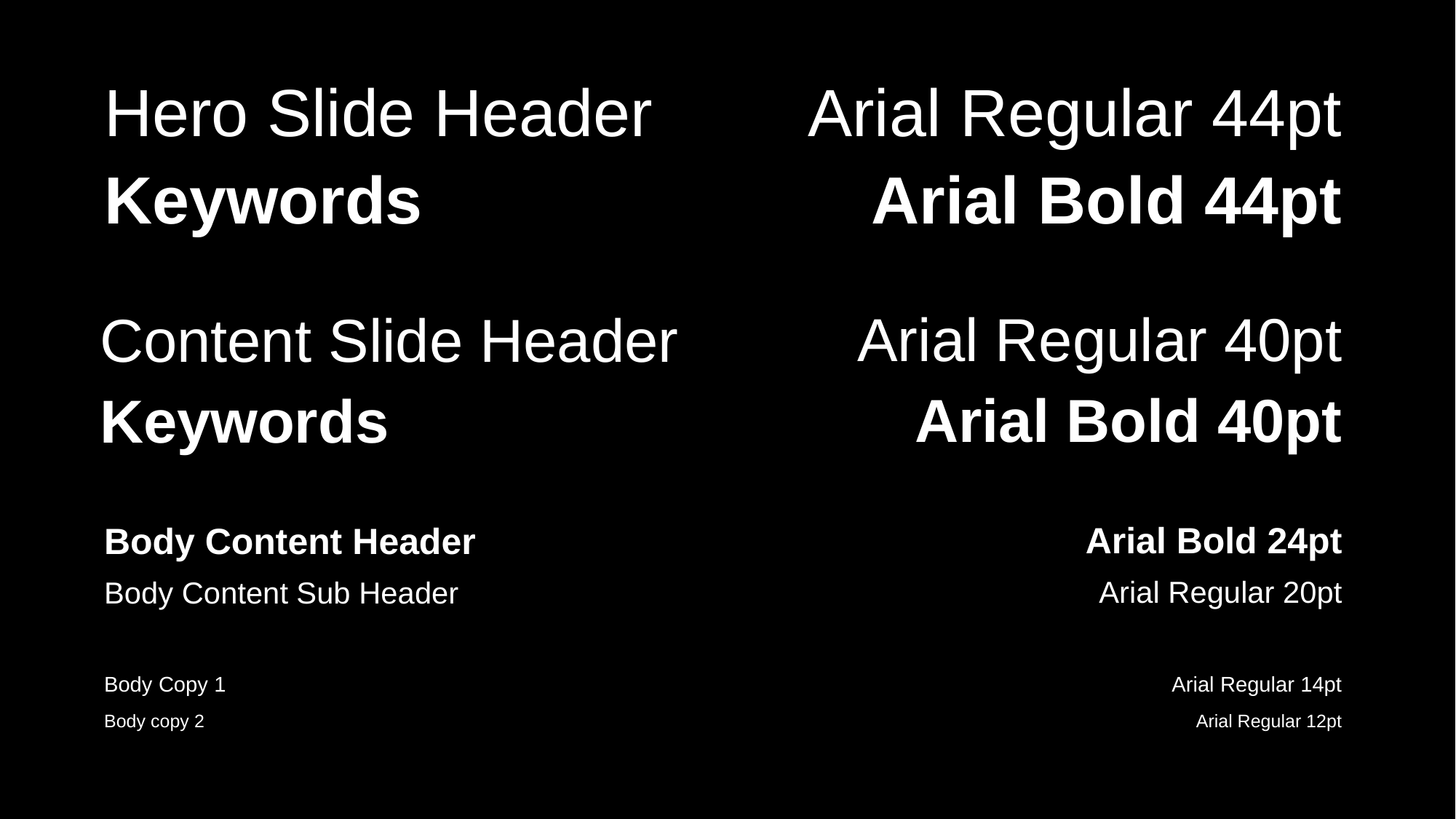

Hero Slide Header
Keywords
Arial Regular 44pt
Arial Bold 44pt
Arial Regular 40pt
Arial Bold 40pt
Content Slide Header
Keywords
Arial Bold 24pt
Arial Regular 20pt
Body Content Header
Body Content Sub Header
Body Copy 1
Body copy 2
Arial Regular 14pt
Arial Regular 12pt